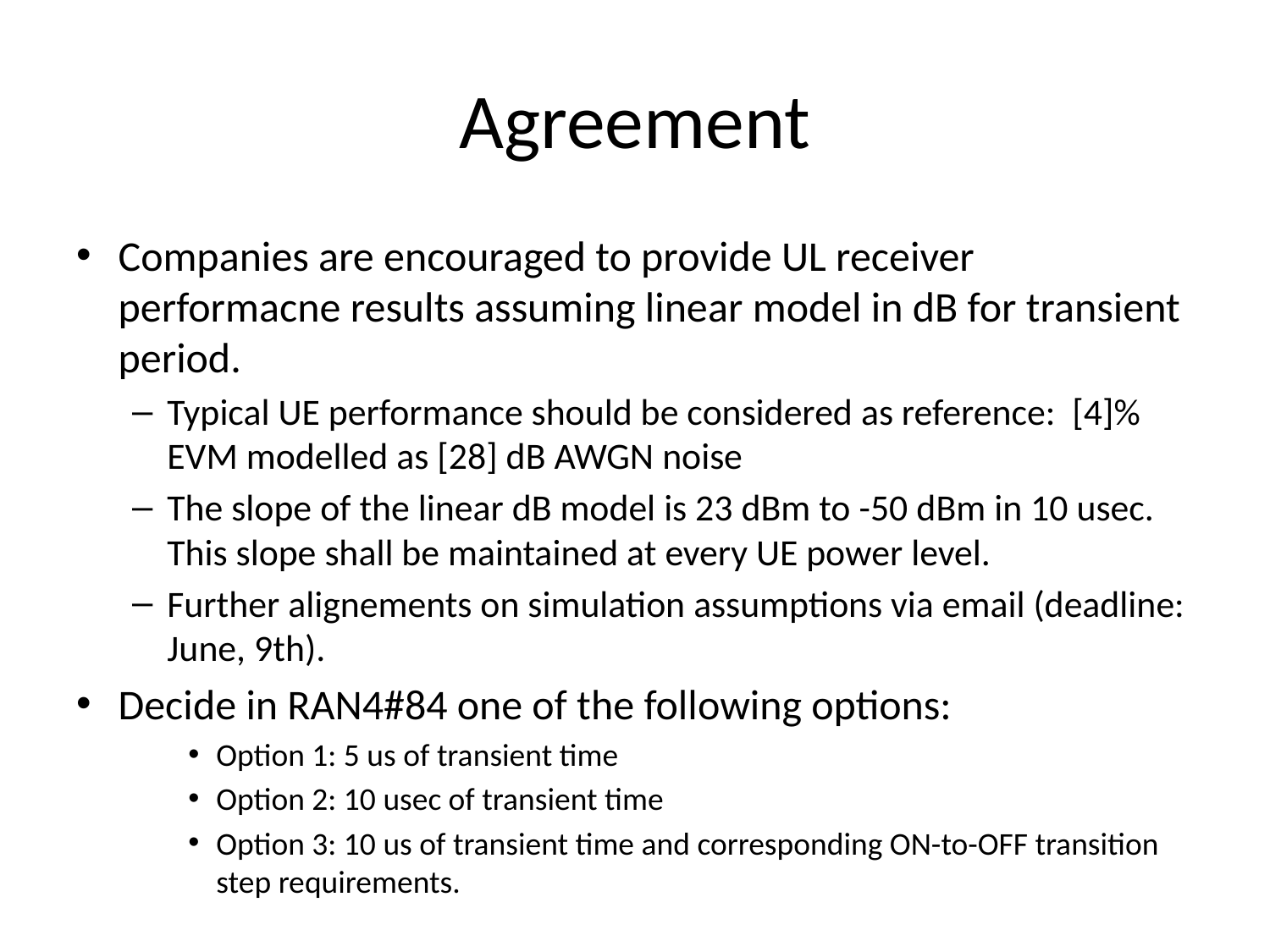

# Agreement
Companies are encouraged to provide UL receiver performacne results assuming linear model in dB for transient period.
Typical UE performance should be considered as reference:  [4]% EVM modelled as [28] dB AWGN noise
The slope of the linear dB model is 23 dBm to -50 dBm in 10 usec. This slope shall be maintained at every UE power level.
Further alignements on simulation assumptions via email (deadline: June, 9th).
Decide in RAN4#84 one of the following options:
Option 1: 5 us of transient time
Option 2: 10 usec of transient time
Option 3: 10 us of transient time and corresponding ON-to-OFF transition step requirements.